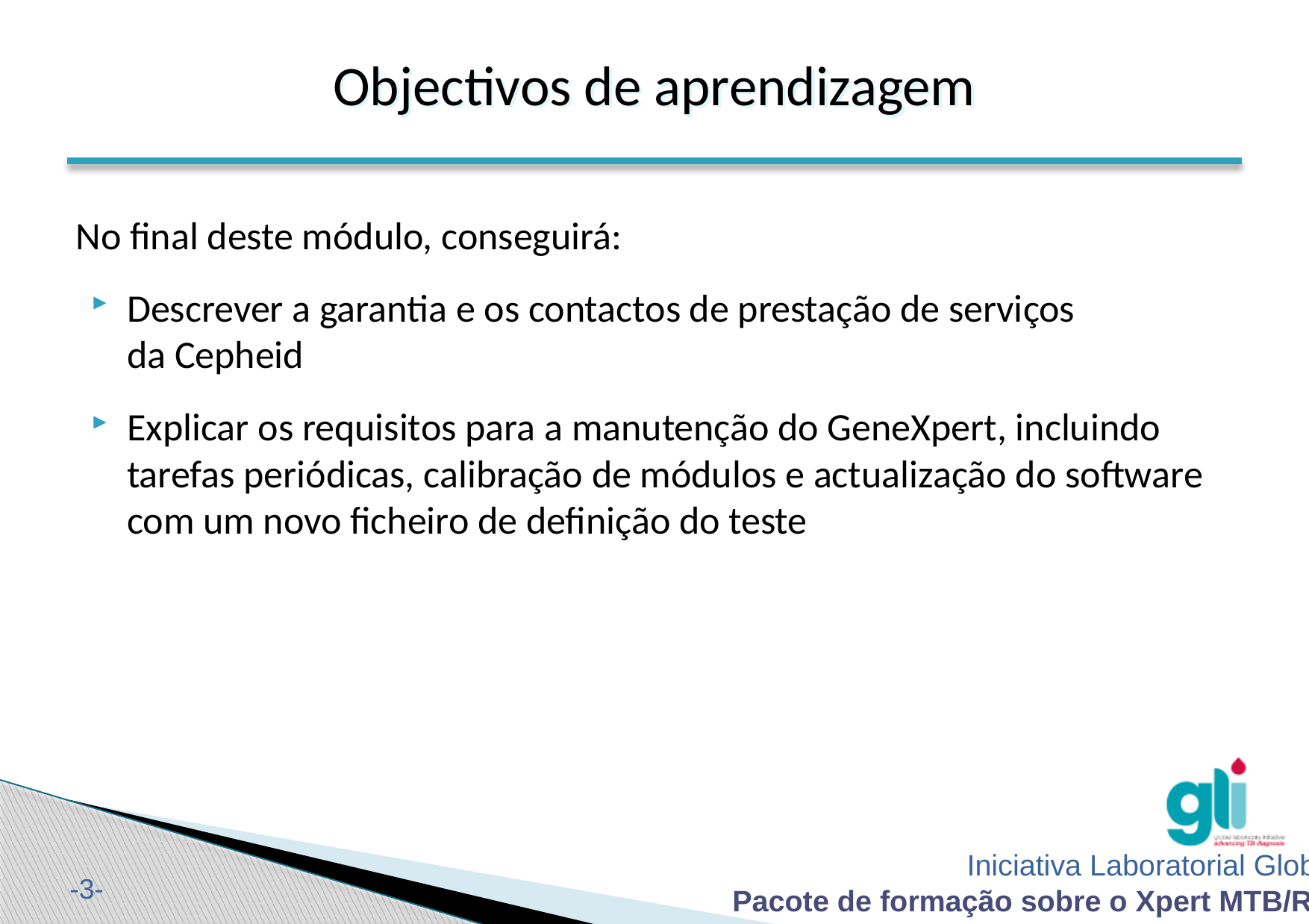

Objectivos de aprendizagem
#
No final deste módulo, conseguirá:
Descrever a garantia e os contactos de prestação de serviços
da Cepheid
Explicar os requisitos para a manutenção do GeneXpert, incluindo tarefas periódicas, calibração de módulos e actualização do software com um novo ficheiro de definição do teste